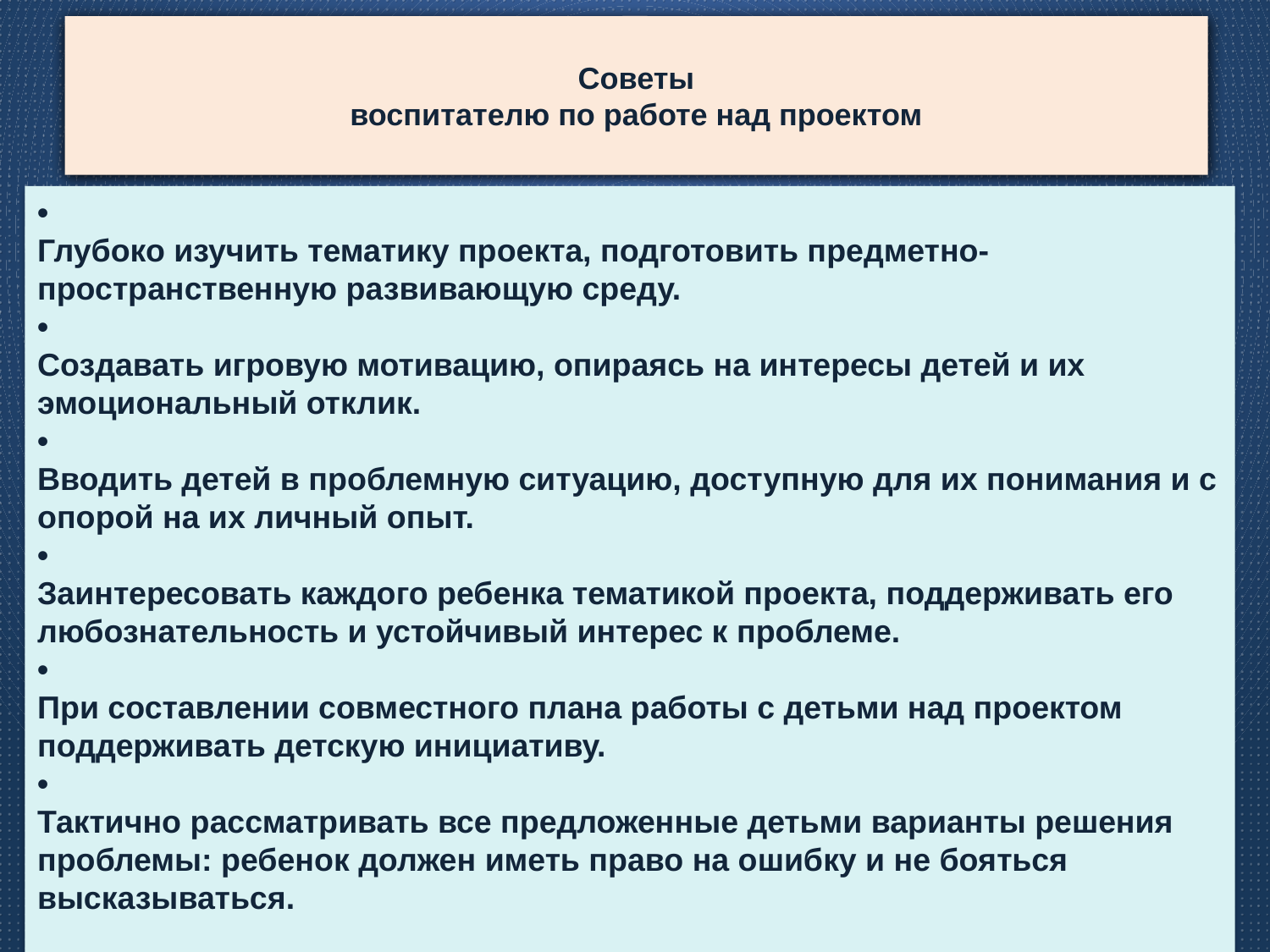

# Советы воспитателю по работе над проектом
•
Глубоко изучить тематику проекта, подготовить предметно-пространственную развивающую среду.
•
Создавать игровую мотивацию, опираясь на интересы детей и их эмоциональный отклик.
•
Вводить детей в проблемную ситуацию, доступную для их понимания и с опорой на их личный опыт.
•
Заинтересовать каждого ребенка тематикой проекта, поддерживать его любознательность и устойчивый интерес к проблеме.
•
При составлении совместного плана работы с детьми над проектом поддерживать детскую инициативу.
•
Тактично рассматривать все предложенные детьми варианты решения проблемы: ребенок должен иметь право на ошибку и не бояться высказываться.